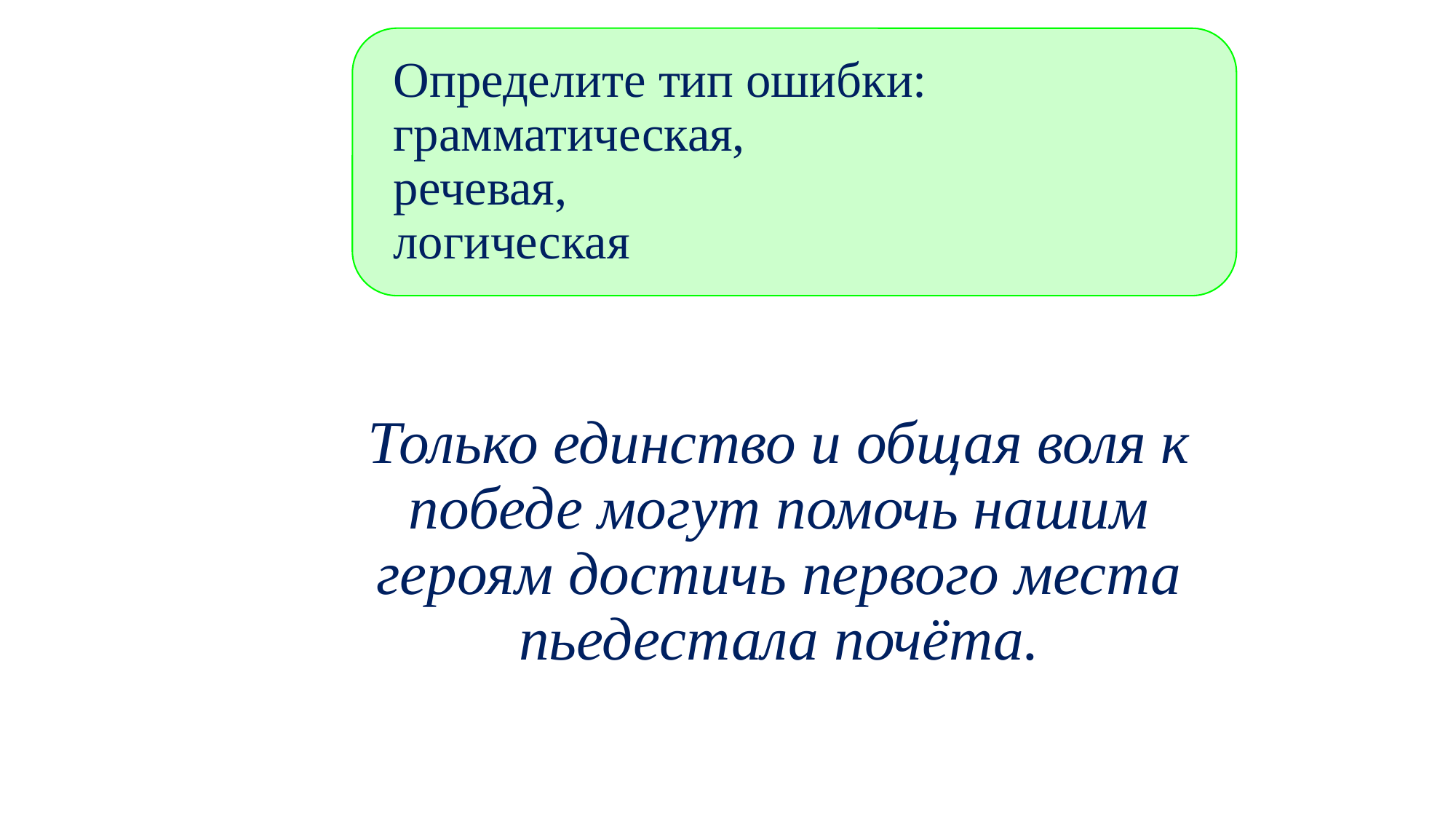

Определите тип ошибки:
грамматическая,
речевая,
логическая
Только единство и общая воля к победе могут помочь нашим героям достичь первого места пьедестала почёта.